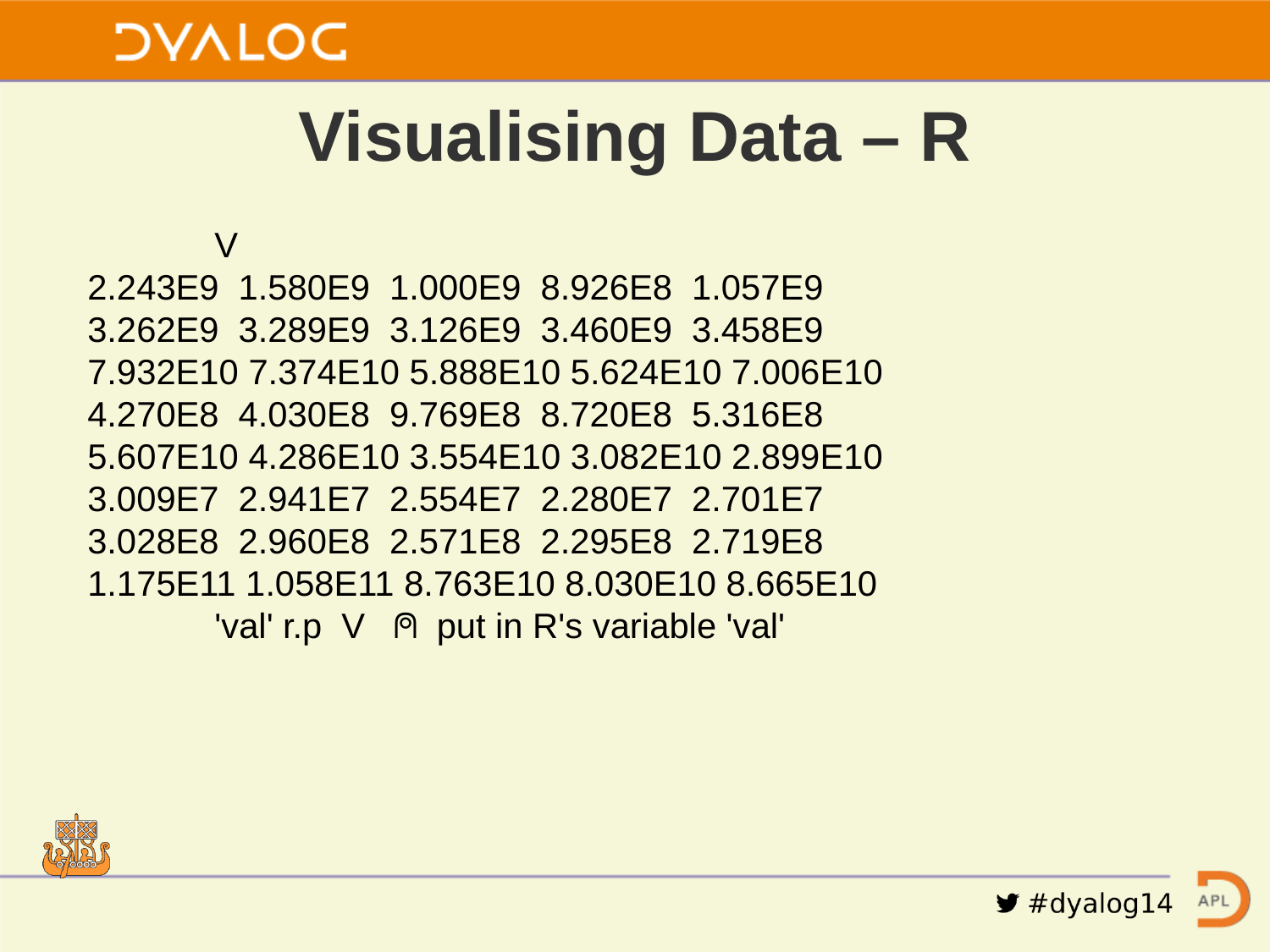

# Visualising Data – R
 	V
2.243E9  1.580E9  1.000E9  8.926E8  1.057E9
3.262E9  3.289E9  3.126E9  3.460E9  3.458E9
7.932E10 7.374E10 5.888E10 5.624E10 7.006E10
4.270E8  4.030E8  9.769E8  8.720E8  5.316E8
5.607E10 4.286E10 3.554E10 3.082E10 2.899E10
3.009E7  2.941E7  2.554E7  2.280E7  2.701E7
3.028E8  2.960E8  2.571E8  2.295E8  2.719E8
1.175E11 1.058E11 8.763E10 8.030E10 8.665E10
	'val' r.p  V  ⍝ put in R's variable 'val'